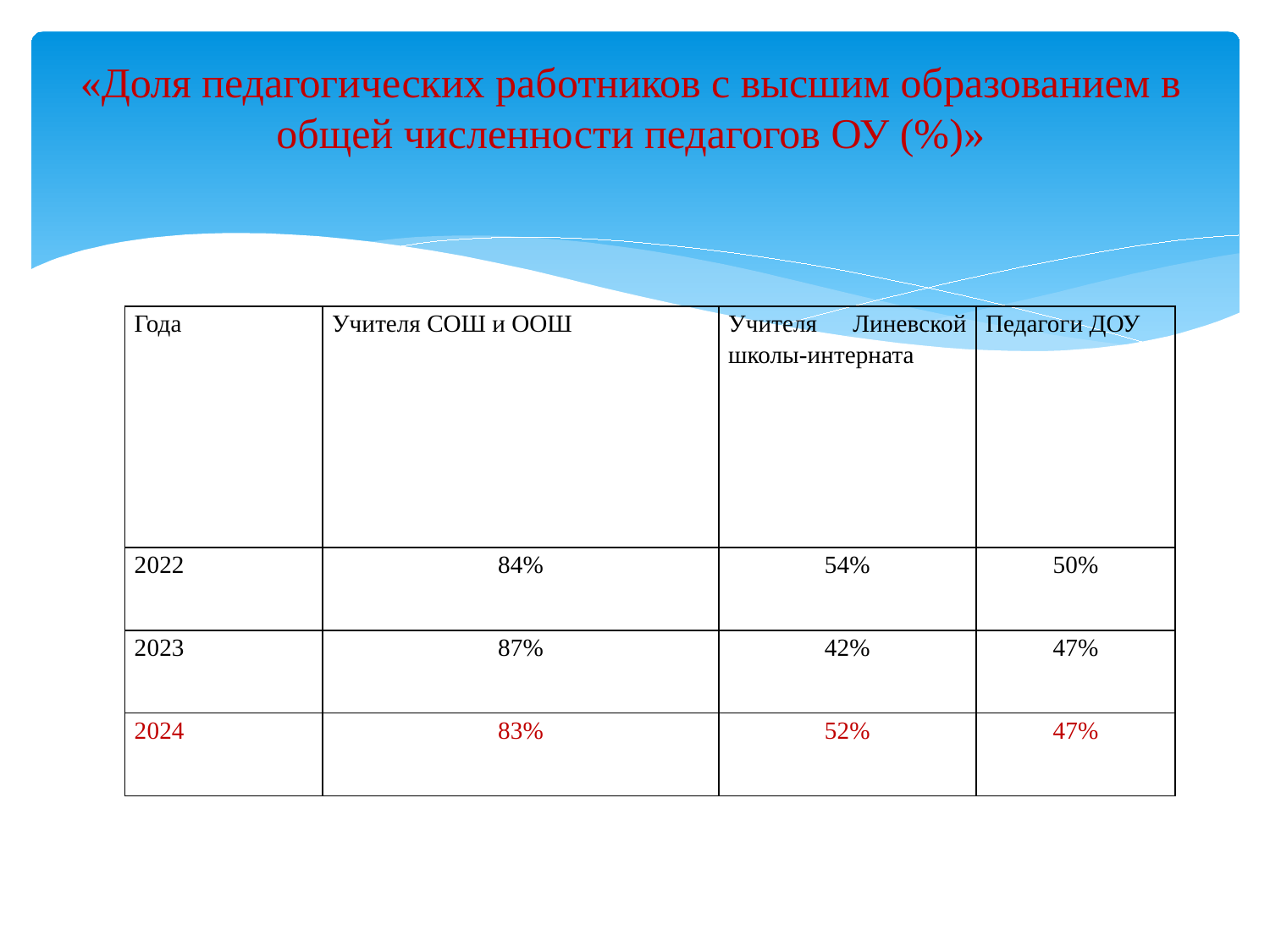

# «Доля педагогических работников с высшим образованием в общей численности педагогов ОУ (%)»
| Года | Учителя СОШ и ООШ | Учителя Линевской школы-интерната | Педагоги ДОУ |
| --- | --- | --- | --- |
| 2022 | 84% | 54% | 50% |
| 2023 | 87% | 42% | 47% |
| 2024 | 83% | 52% | 47% |